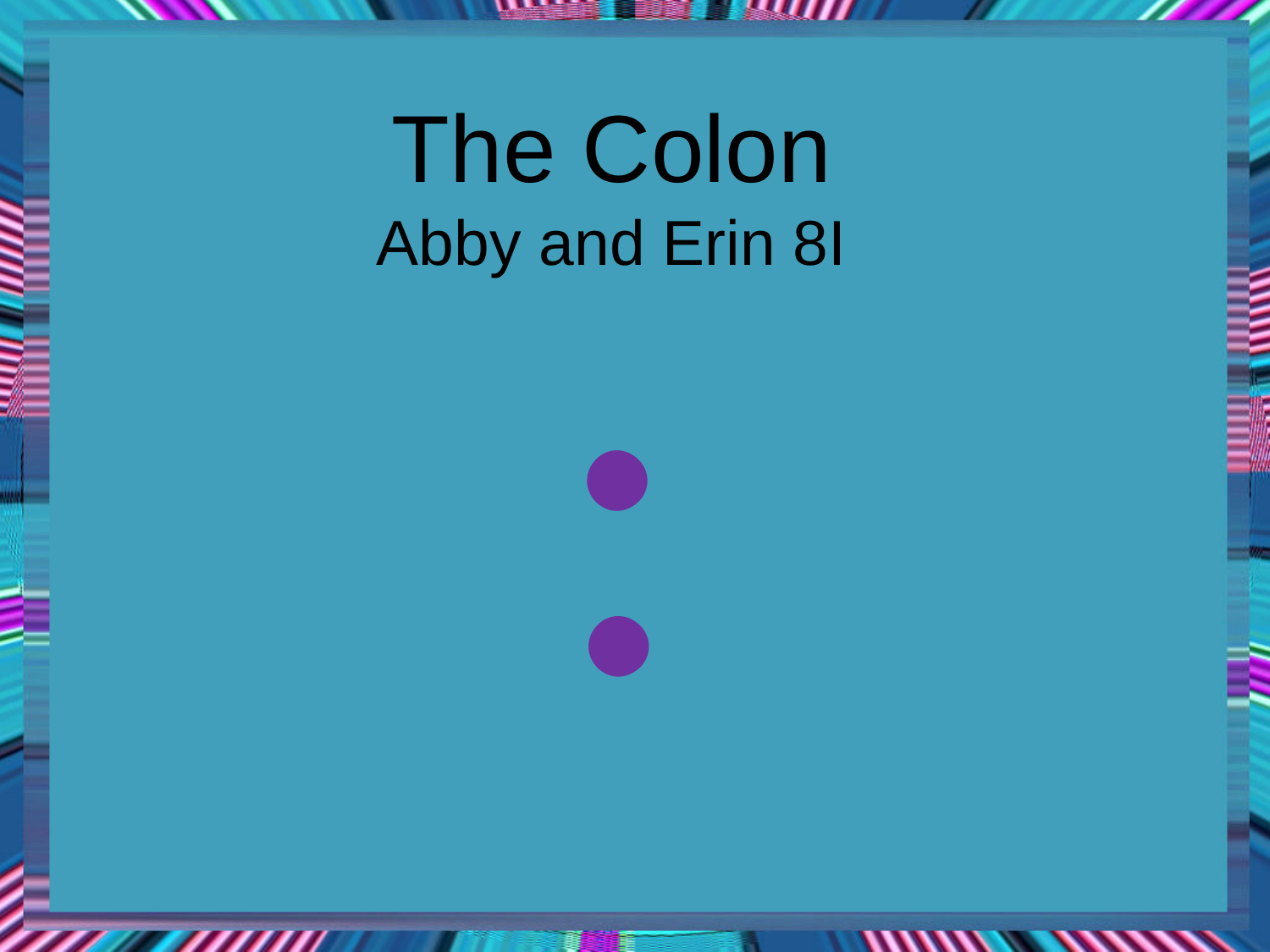

# The Colon Abby and Erin 8I
: